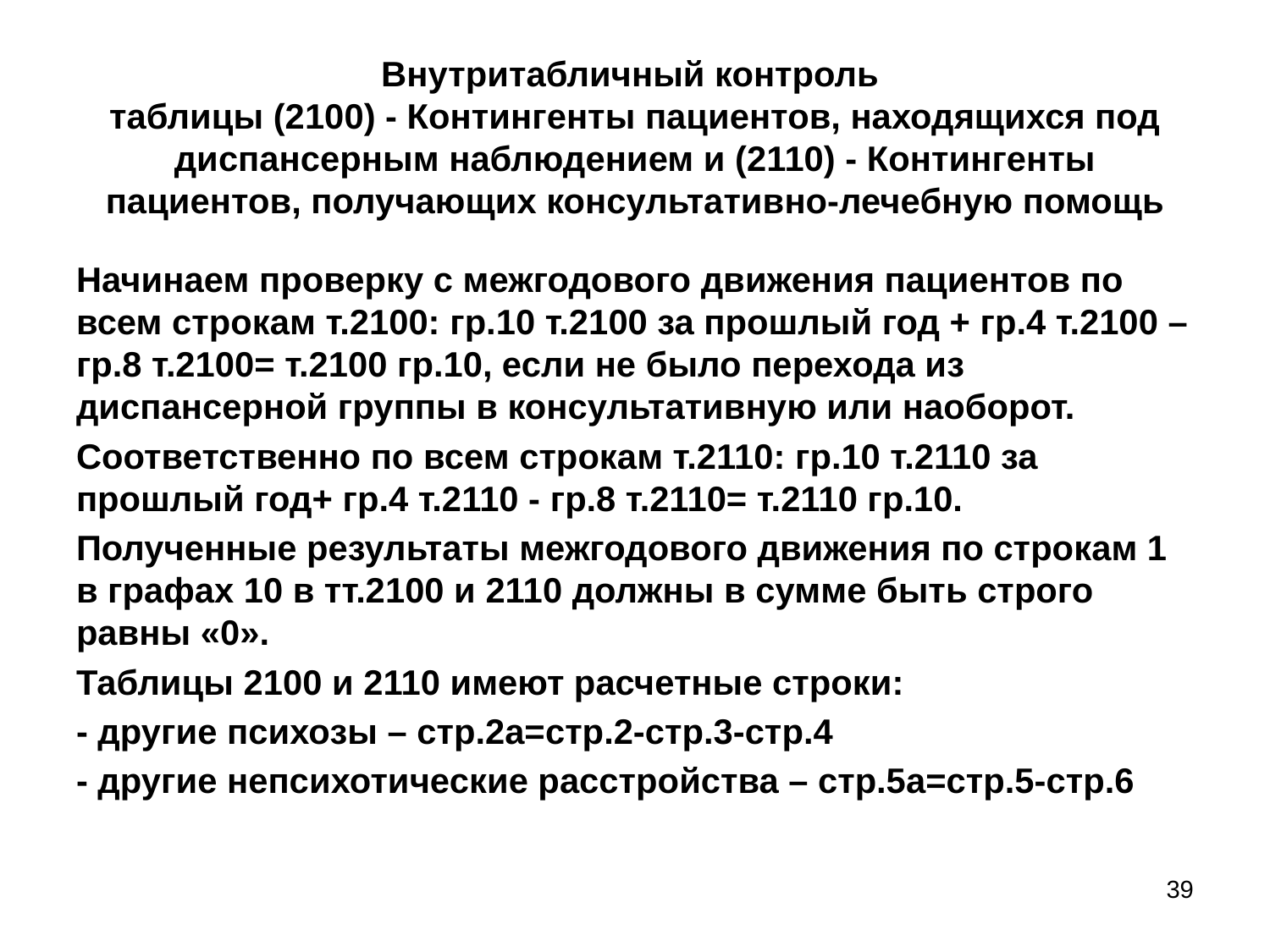

# Внутритабличный контроль таблицы (2100) - Контингенты пациентов, находящихся под диспансерным наблюдением и (2110) - Контингенты пациентов, получающих консультативно-лечебную помощь
Начинаем проверку с межгодового движения пациентов по всем строкам т.2100: гр.10 т.2100 за прошлый год + гр.4 т.2100 – гр.8 т.2100= т.2100 гр.10, если не было перехода из диспансерной группы в консультативную или наоборот.
Соответственно по всем строкам т.2110: гр.10 т.2110 за прошлый год+ гр.4 т.2110 - гр.8 т.2110= т.2110 гр.10.
Полученные результаты межгодового движения по строкам 1 в графах 10 в тт.2100 и 2110 должны в сумме быть строго равны «0».
Таблицы 2100 и 2110 имеют расчетные строки:
- другие психозы – стр.2а=стр.2-стр.3-стр.4
- другие непсихотические расстройства – стр.5а=стр.5-стр.6

39